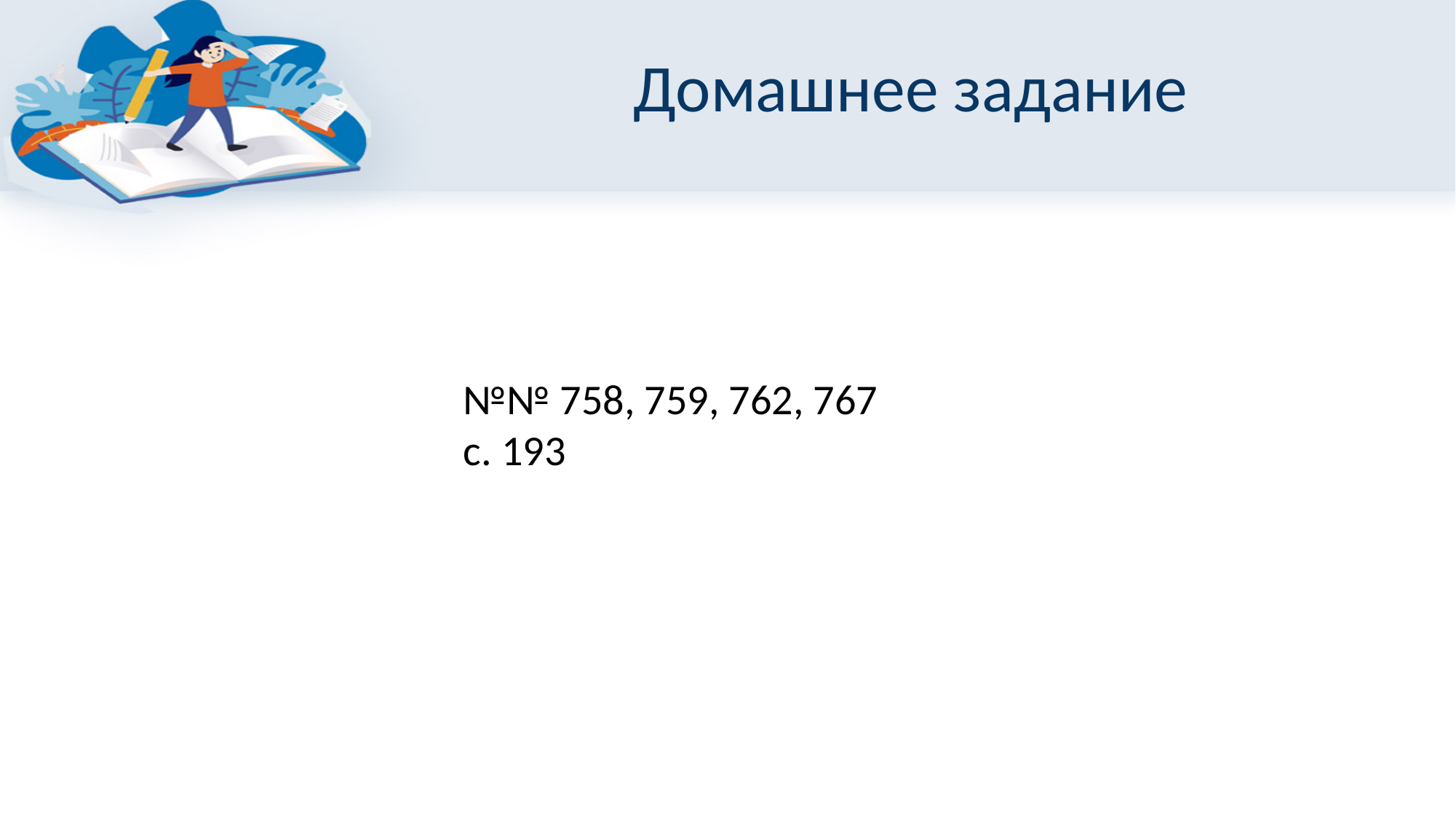

# Домашнее задание
№№ 758, 759, 762, 767
с. 193